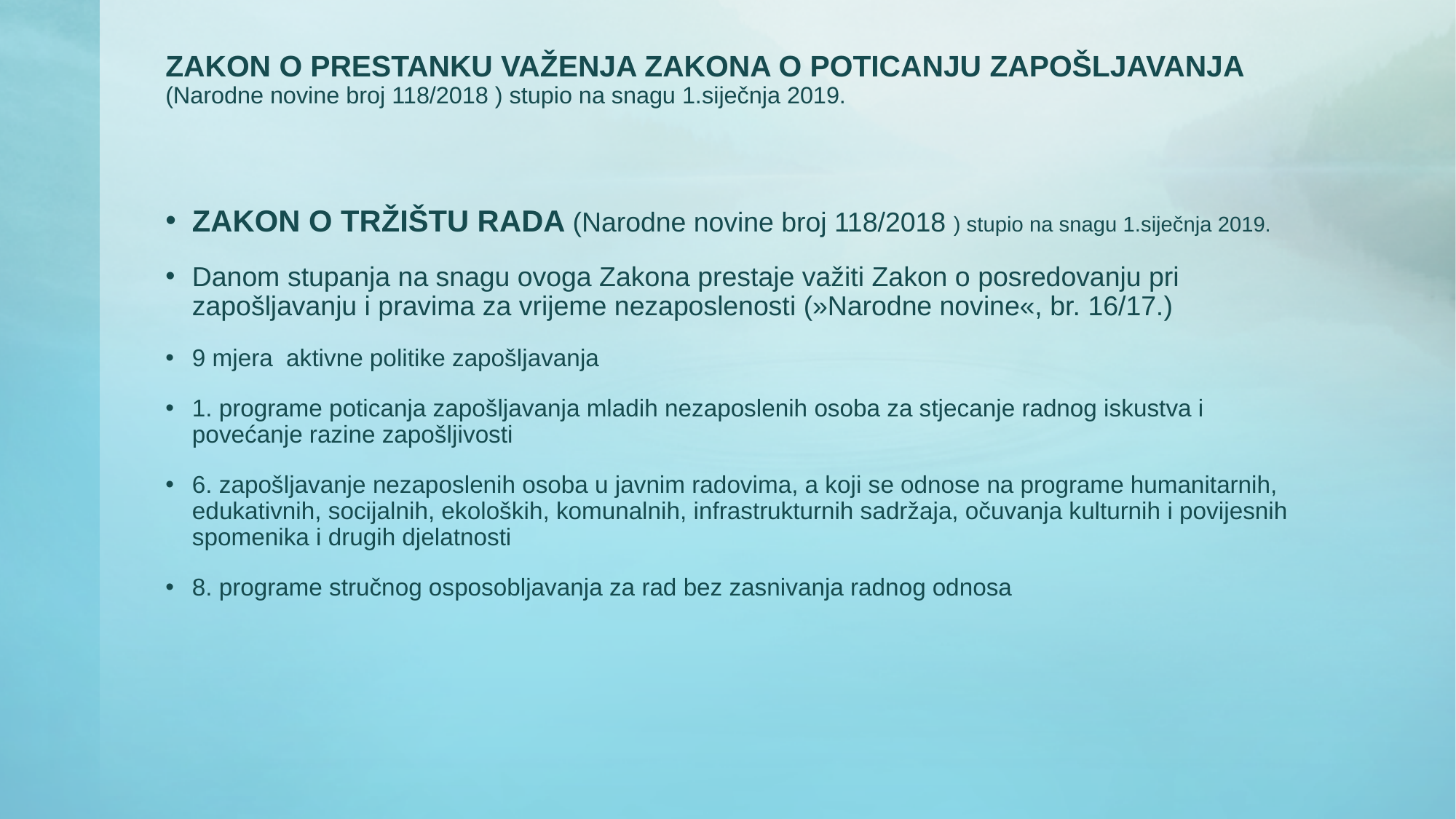

# ZAKON O PRESTANKU VAŽENJA ZAKONA O POTICANJU ZAPOŠLJAVANJA (Narodne novine broj 118/2018 ) stupio na snagu 1.siječnja 2019.
ZAKON O TRŽIŠTU RADA (Narodne novine broj 118/2018 ) stupio na snagu 1.siječnja 2019.
Danom stupanja na snagu ovoga Zakona prestaje važiti Zakon o posredovanju pri zapošljavanju i pravima za vrijeme nezaposlenosti (»Narodne novine«, br. 16/17.)
9 mjera  aktivne politike zapošljavanja
1. programe poticanja zapošljavanja mladih nezaposlenih osoba za stjecanje radnog iskustva i povećanje razine zapošljivosti
6. zapošljavanje nezaposlenih osoba u javnim radovima, a koji se odnose na programe humanitarnih, edukativnih, socijalnih, ekoloških, komunalnih, infrastrukturnih sadržaja, očuvanja kulturnih i povijesnih spomenika i drugih djelatnosti
8. programe stručnog osposobljavanja za rad bez zasnivanja radnog odnosa